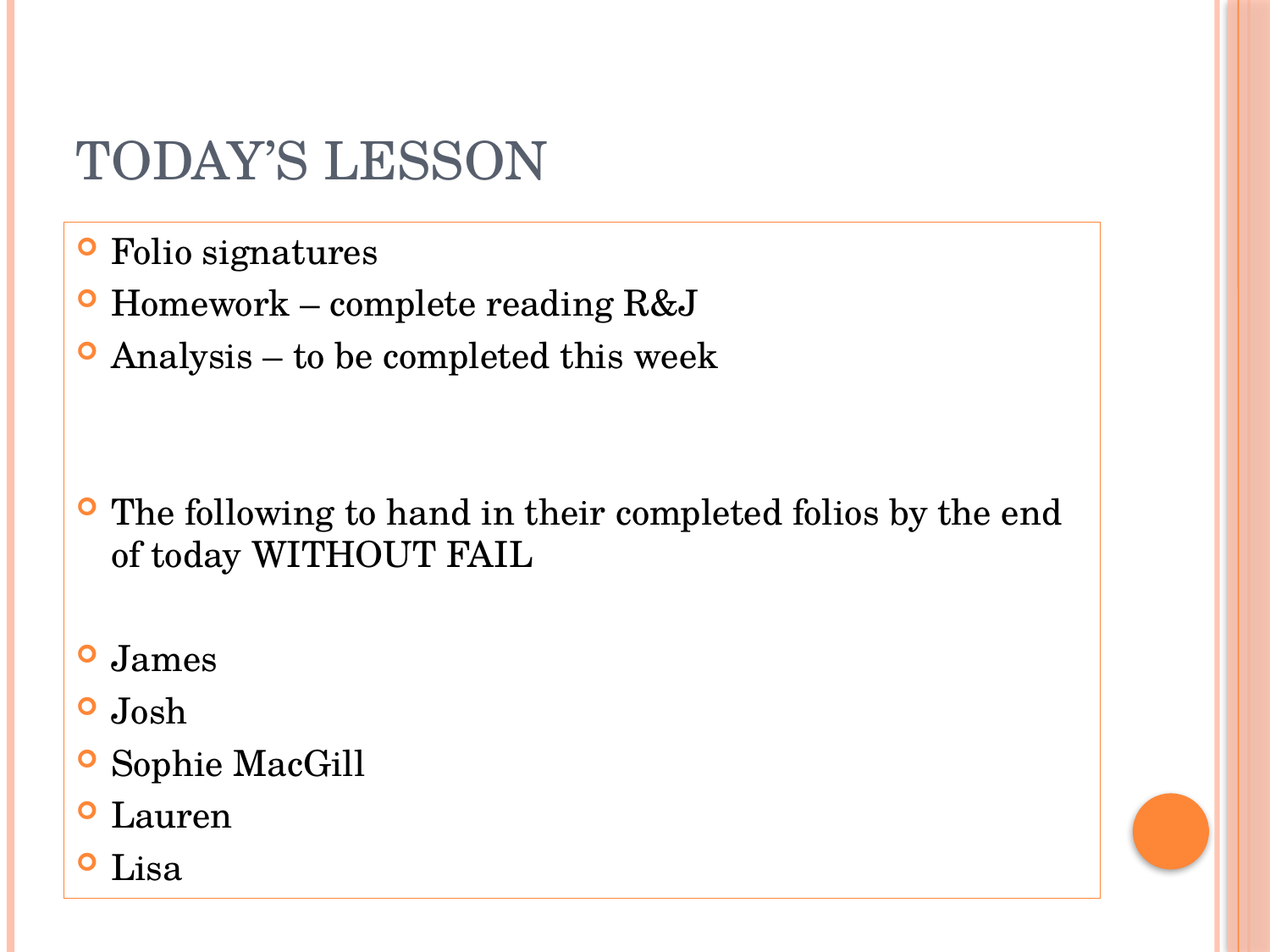

# Today’s lesson
Folio signatures
Homework – complete reading R&J
Analysis – to be completed this week

The following to hand in their completed folios by the end of today WITHOUT FAIL

James
Josh
Sophie MacGill
Lauren
Lisa